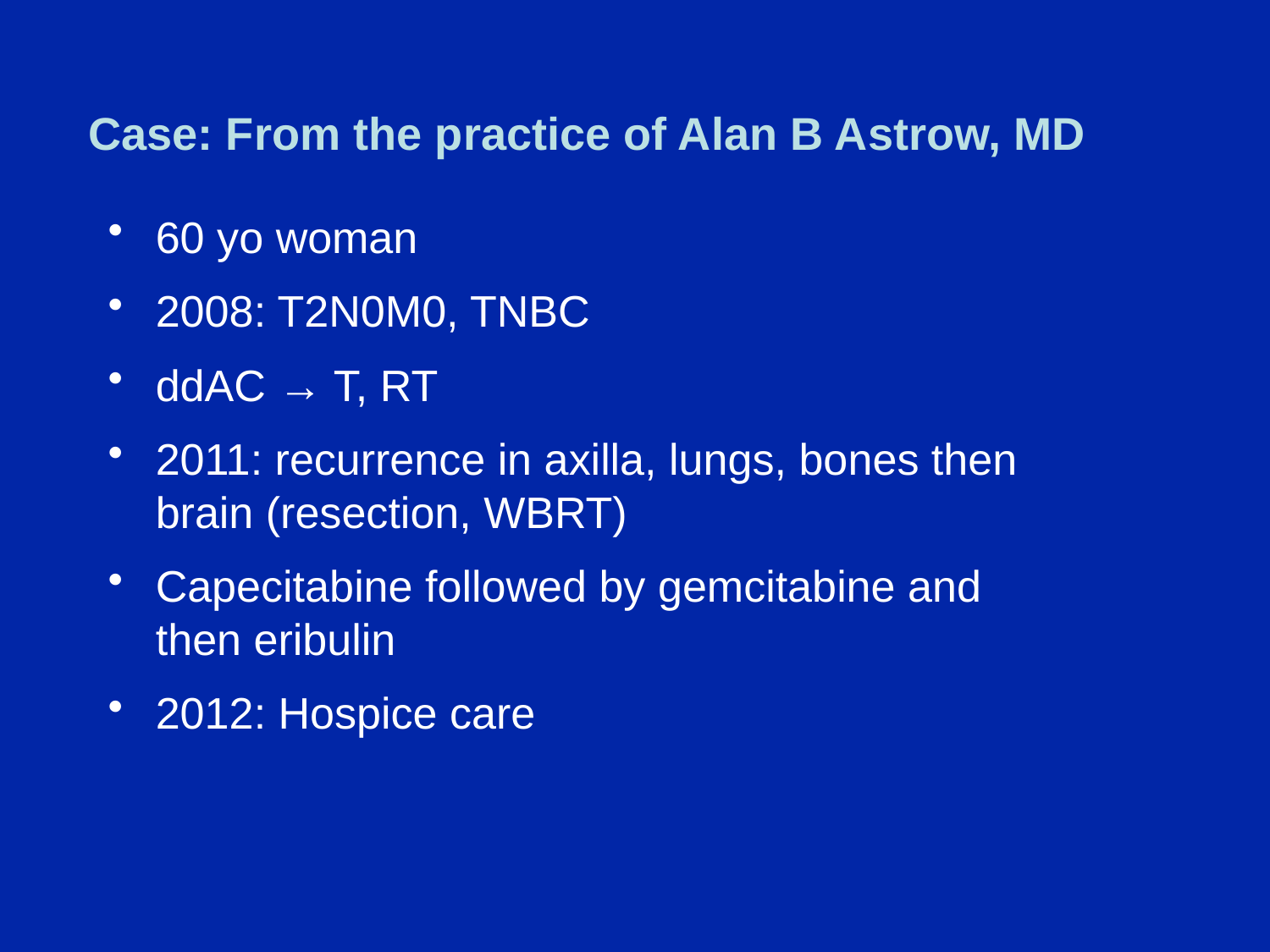

# Case: From the practice of Alan B Astrow, MD
60 yo woman
2008: T2N0M0, TNBC
ddAC → T, RT
2011: recurrence in axilla, lungs, bones then
brain (resection, WBRT)
Capecitabine followed by gemcitabine and
then eribulin
2012: Hospice care